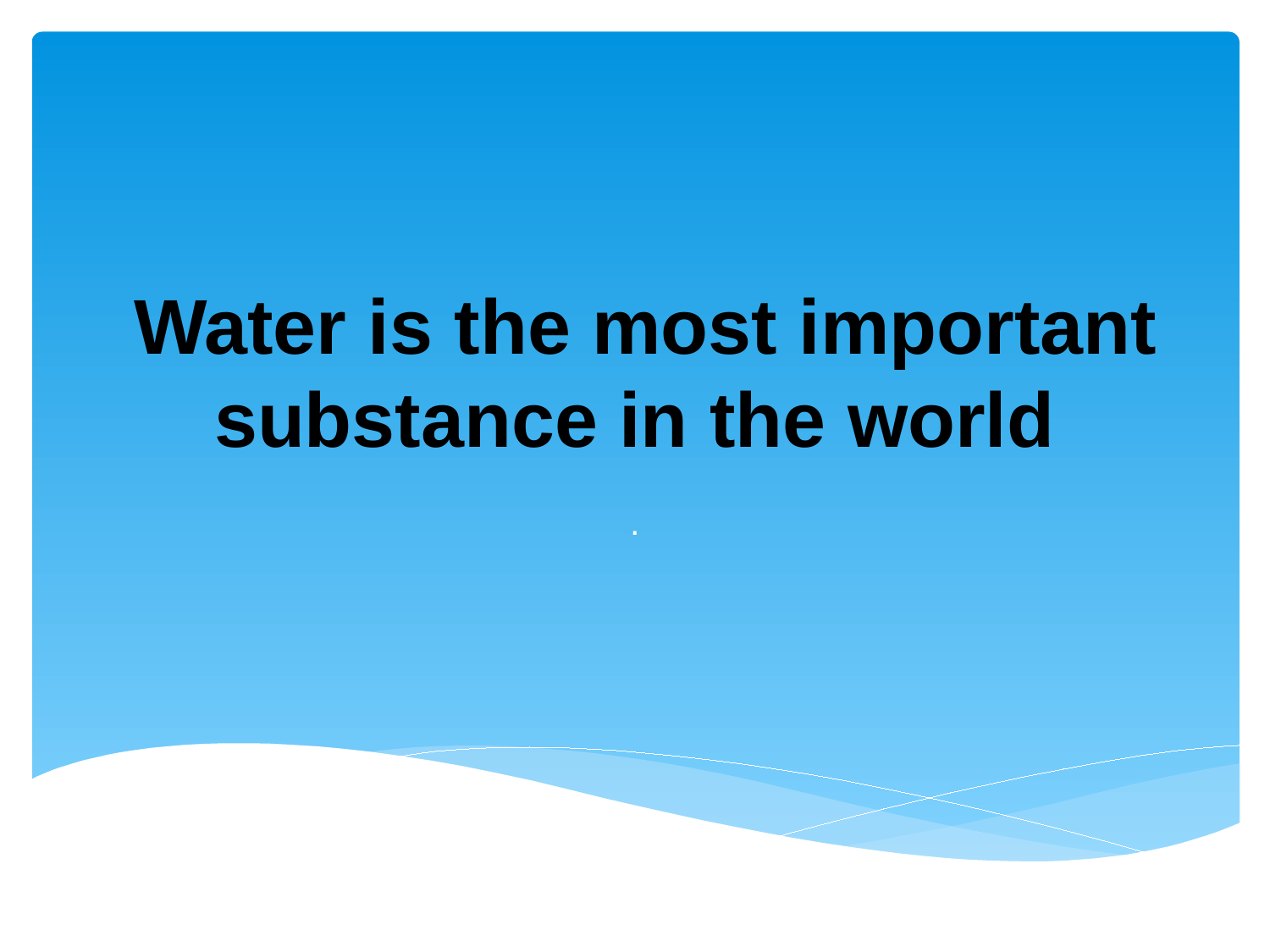

# Water is the most important substance in the world
.